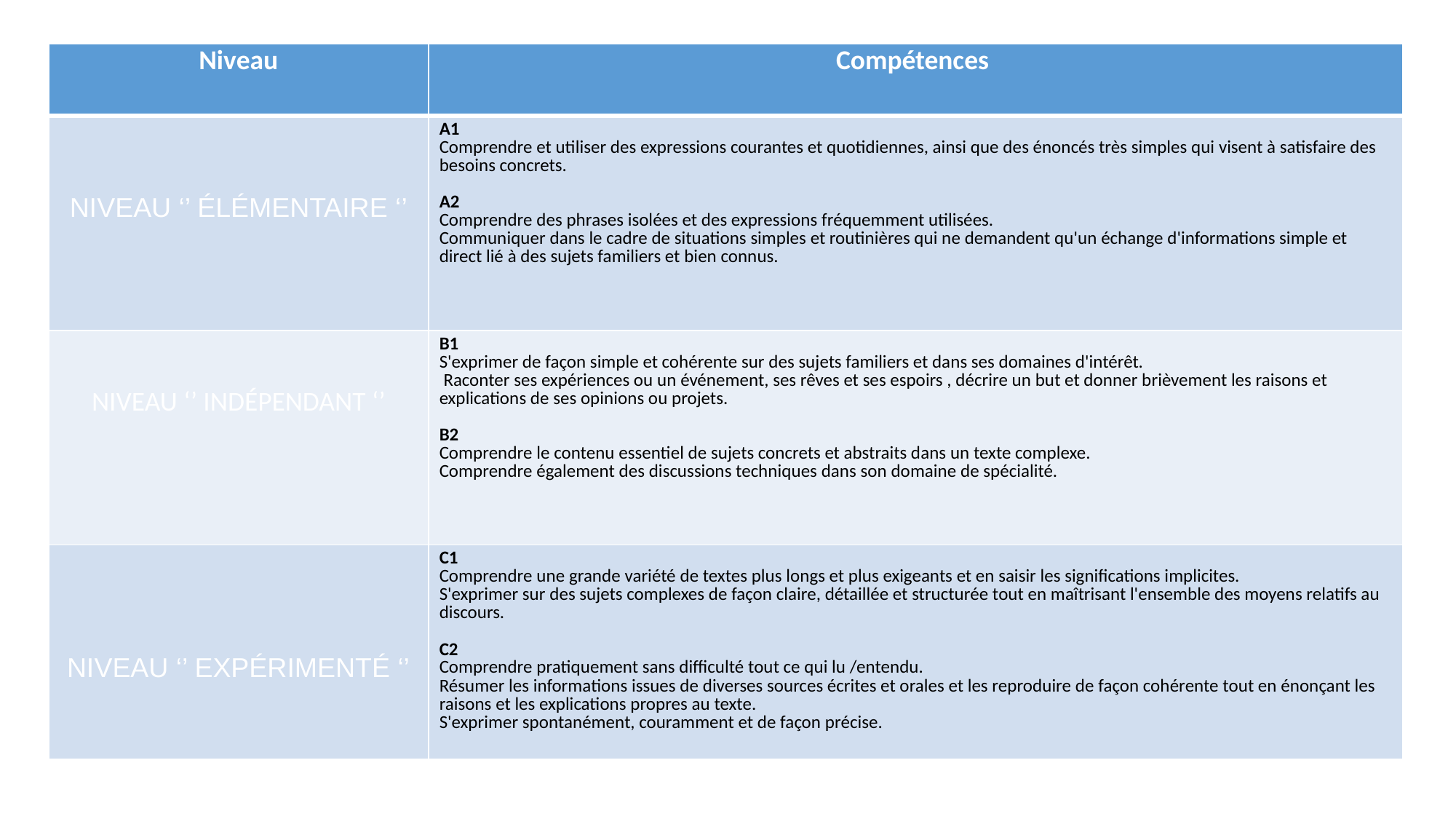

| Niveau | Compétences |
| --- | --- |
| NIVEAU ‘’ ÉLÉMENTAIRE ‘’ | A1 Comprendre et utiliser des expressions courantes et quotidiennes, ainsi que des énoncés très simples qui visent à satisfaire des besoins concrets. A2 Comprendre des phrases isolées et des expressions fréquemment utilisées. Communiquer dans le cadre de situations simples et routinières qui ne demandent qu'un échange d'informations simple et direct lié à des sujets familiers et bien connus. |
| NIVEAU ‘’ INDÉPENDANT ‘’ | B1 S'exprimer de façon simple et cohérente sur des sujets familiers et dans ses domaines d'intérêt.  Raconter ses expériences ou un événement, ses rêves et ses espoirs , décrire un but et donner brièvement les raisons et explications de ses opinions ou projets. B2 Comprendre le contenu essentiel de sujets concrets et abstraits dans un texte complexe. Comprendre également des discussions techniques dans son domaine de spécialité. |
| NIVEAU ‘’ EXPÉRIMENTÉ ‘’ | C1 Comprendre une grande variété de textes plus longs et plus exigeants et en saisir les significations implicites. S'exprimer sur des sujets complexes de façon claire, détaillée et structurée tout en maîtrisant l'ensemble des moyens relatifs au discours. C2 Comprendre pratiquement sans difficulté tout ce qui lu /entendu. Résumer les informations issues de diverses sources écrites et orales et les reproduire de façon cohérente tout en énonçant les raisons et les explications propres au texte. S'exprimer spontanément, couramment et de façon précise. |
#